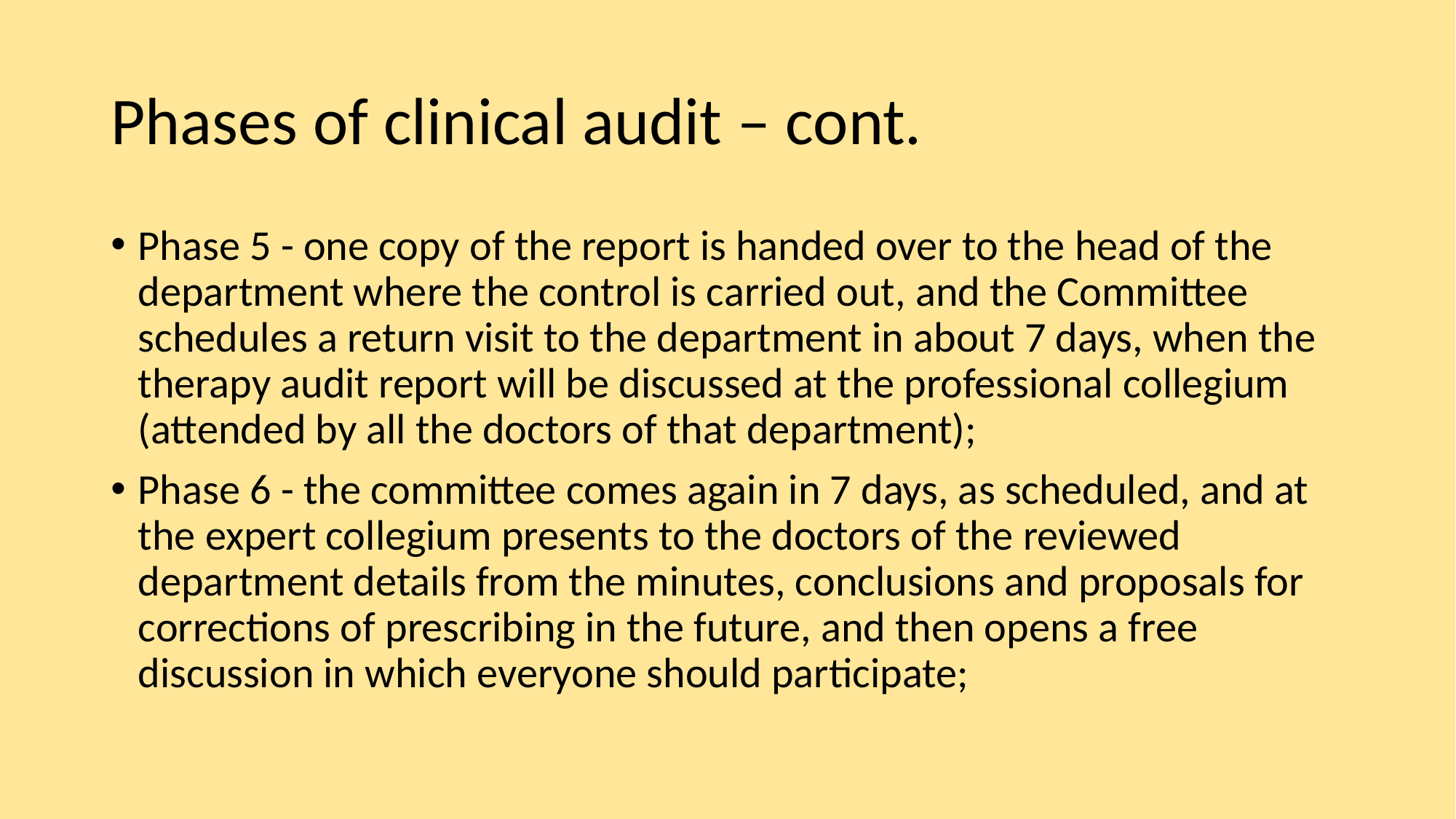

# Phases of clinical audit – cont.
Phase 5 - one copy of the report is handed over to the head of the department where the control is carried out, and the Committee schedules a return visit to the department in about 7 days, when the therapy audit report will be discussed at the professional collegium (attended by all the doctors of that department);
Phase 6 - the committee comes again in 7 days, as scheduled, and at the expert collegium presents to the doctors of the reviewed department details from the minutes, conclusions and proposals for corrections of prescribing in the future, and then opens a free discussion in which everyone should participate;